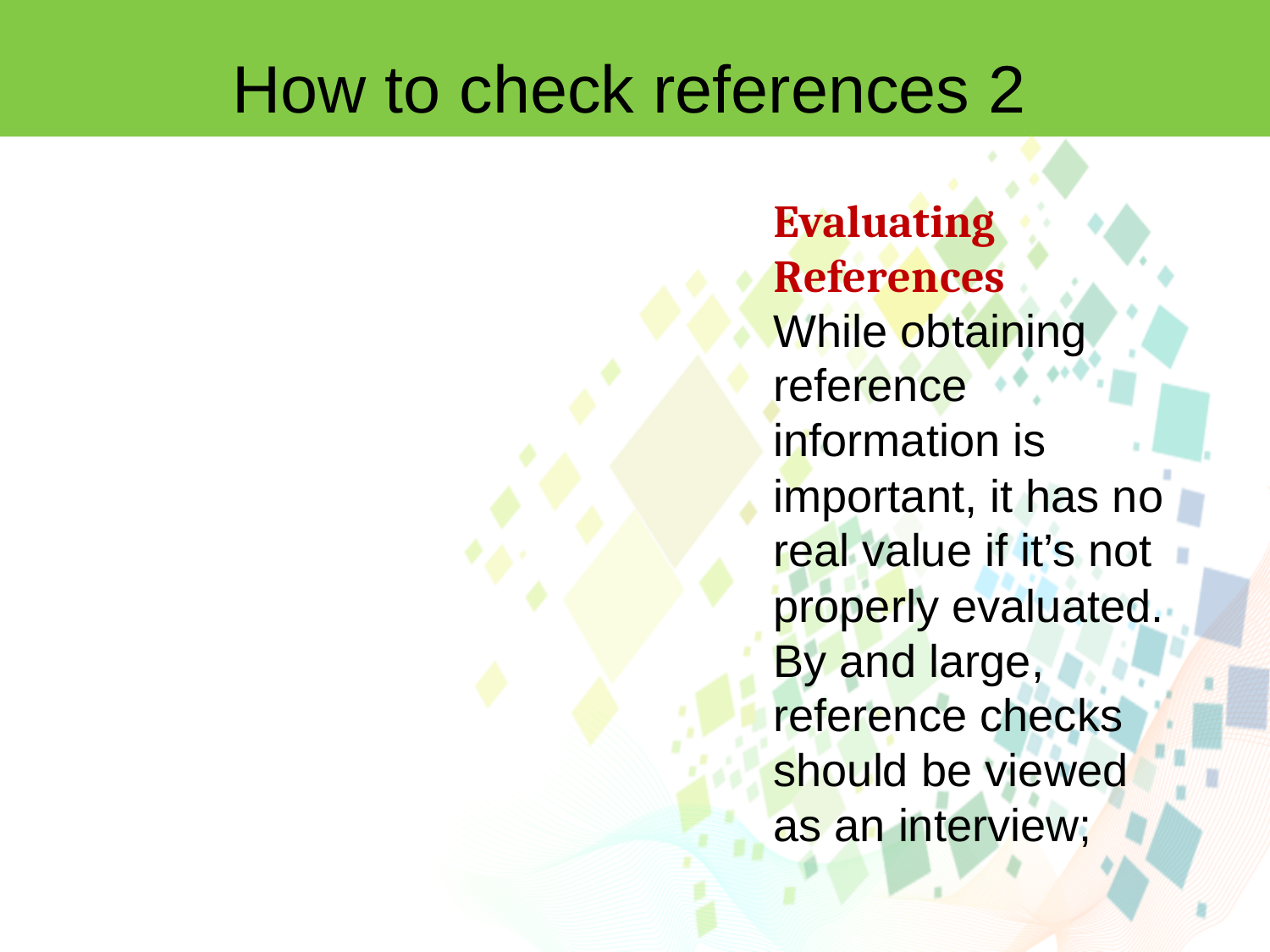

How to check references 2
Evaluating References
While obtaining reference information is important, it has no real value if it’s not properly evaluated. By and large, reference checks should be viewed as an interview;